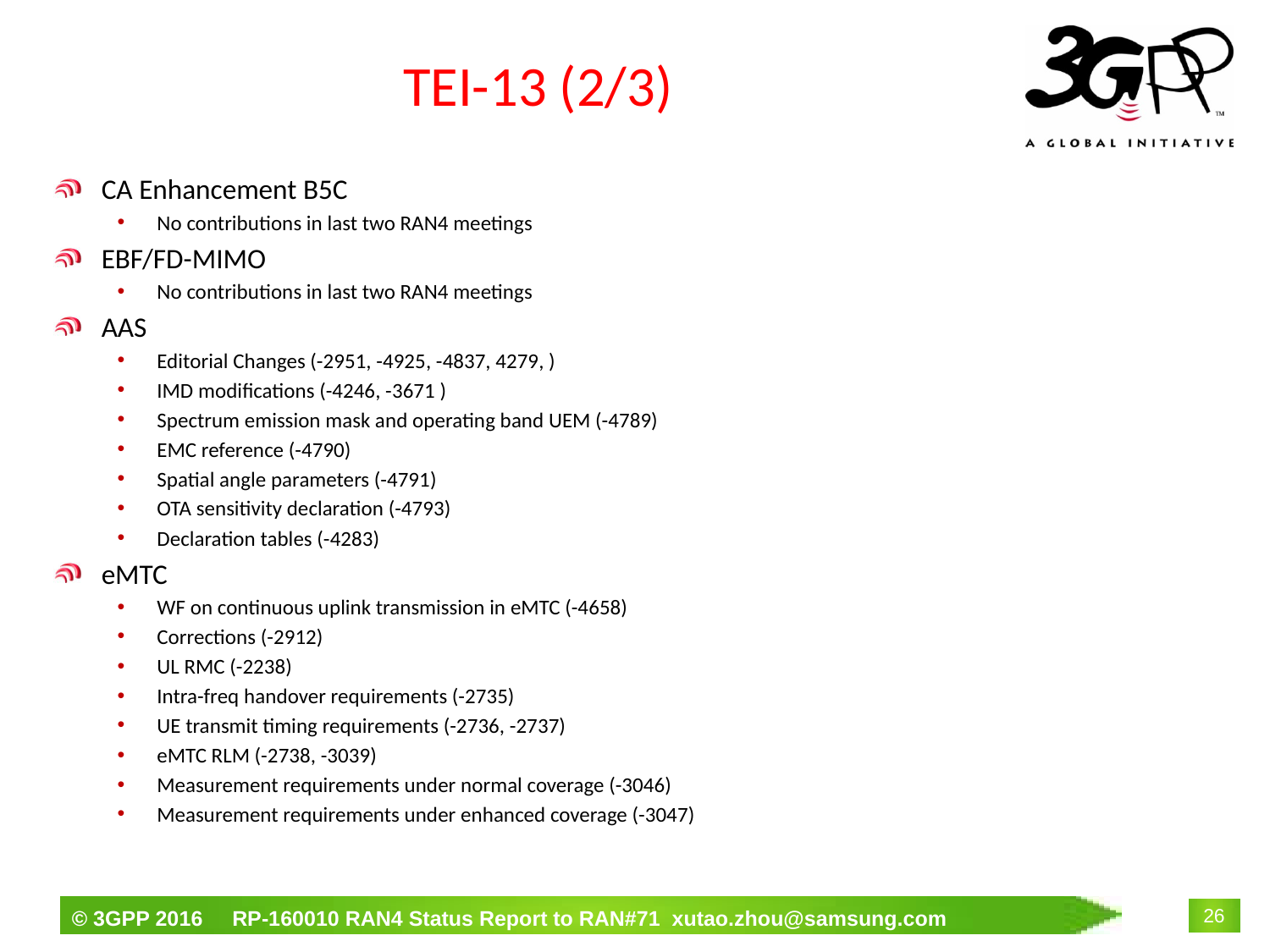

# TEI-13 (2/3)
CA Enhancement B5C
No contributions in last two RAN4 meetings
EBF/FD-MIMO
No contributions in last two RAN4 meetings
AAS
Editorial Changes (-2951, -4925, -4837, 4279, )
IMD modifications (-4246, -3671 )
Spectrum emission mask and operating band UEM (-4789)
EMC reference (-4790)
Spatial angle parameters (-4791)
OTA sensitivity declaration (-4793)
Declaration tables (-4283)
eMTC
WF on continuous uplink transmission in eMTC (-4658)
Corrections (-2912)
UL RMC (-2238)
Intra-freq handover requirements (-2735)
UE transmit timing requirements (-2736, -2737)
eMTC RLM (-2738, -3039)
Measurement requirements under normal coverage (-3046)
Measurement requirements under enhanced coverage (-3047)